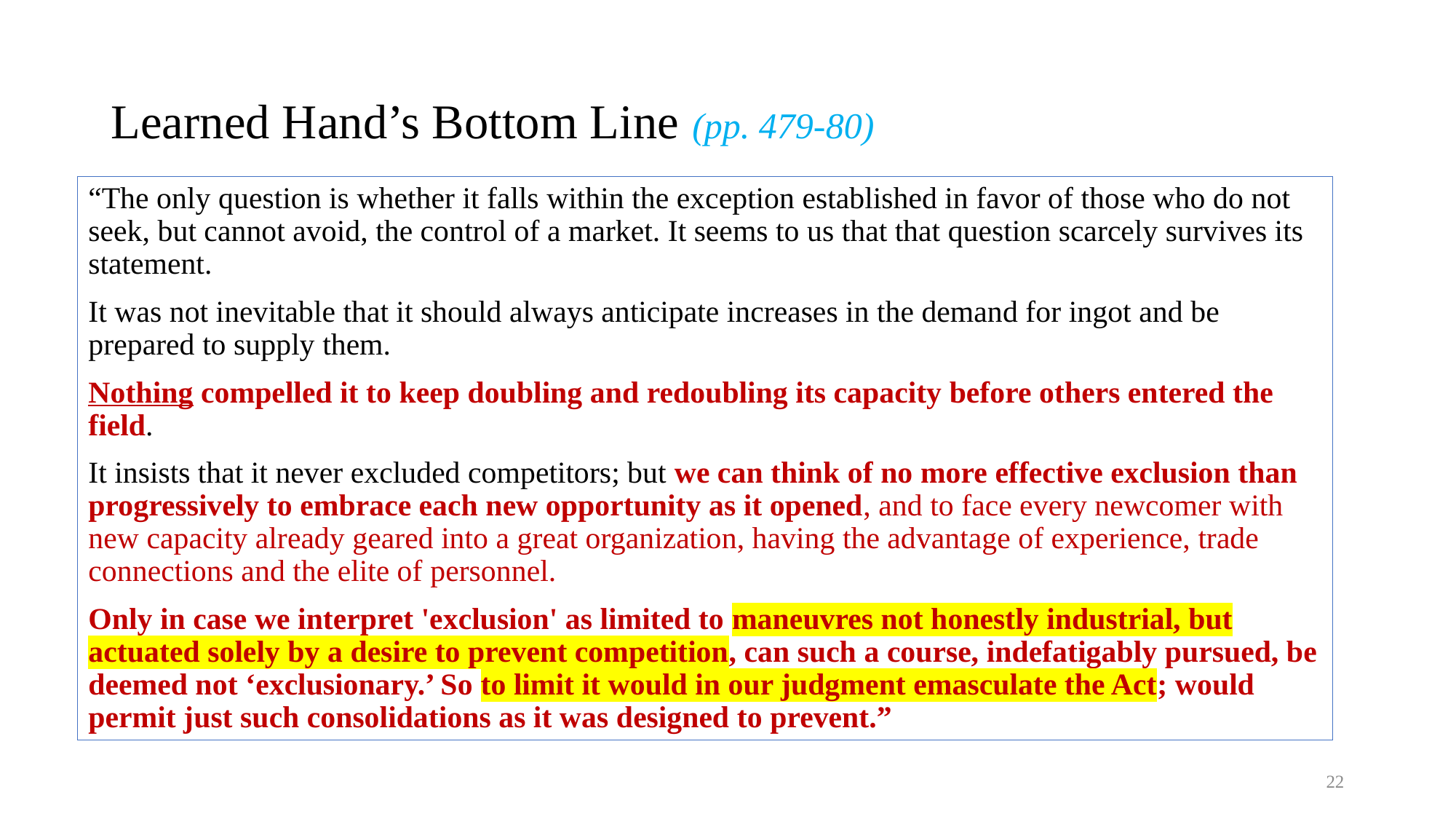

# Learned Hand’s Bottom Line (pp. 479-80)
“The only question is whether it falls within the exception established in favor of those who do not seek, but cannot avoid, the control of a market. It seems to us that that question scarcely survives its statement.
It was not inevitable that it should always anticipate increases in the demand for ingot and be prepared to supply them.
Nothing compelled it to keep doubling and redoubling its capacity before others entered the field.
It insists that it never excluded competitors; but we can think of no more effective exclusion than progressively to embrace each new opportunity as it opened, and to face every newcomer with new capacity already geared into a great organization, having the advantage of experience, trade connections and the elite of personnel.
Only in case we interpret 'exclusion' as limited to maneuvres not honestly industrial, but actuated solely by a desire to prevent competition, can such a course, indefatigably pursued, be deemed not ‘exclusionary.’ So to limit it would in our judgment emasculate the Act; would permit just such consolidations as it was designed to prevent.”
22